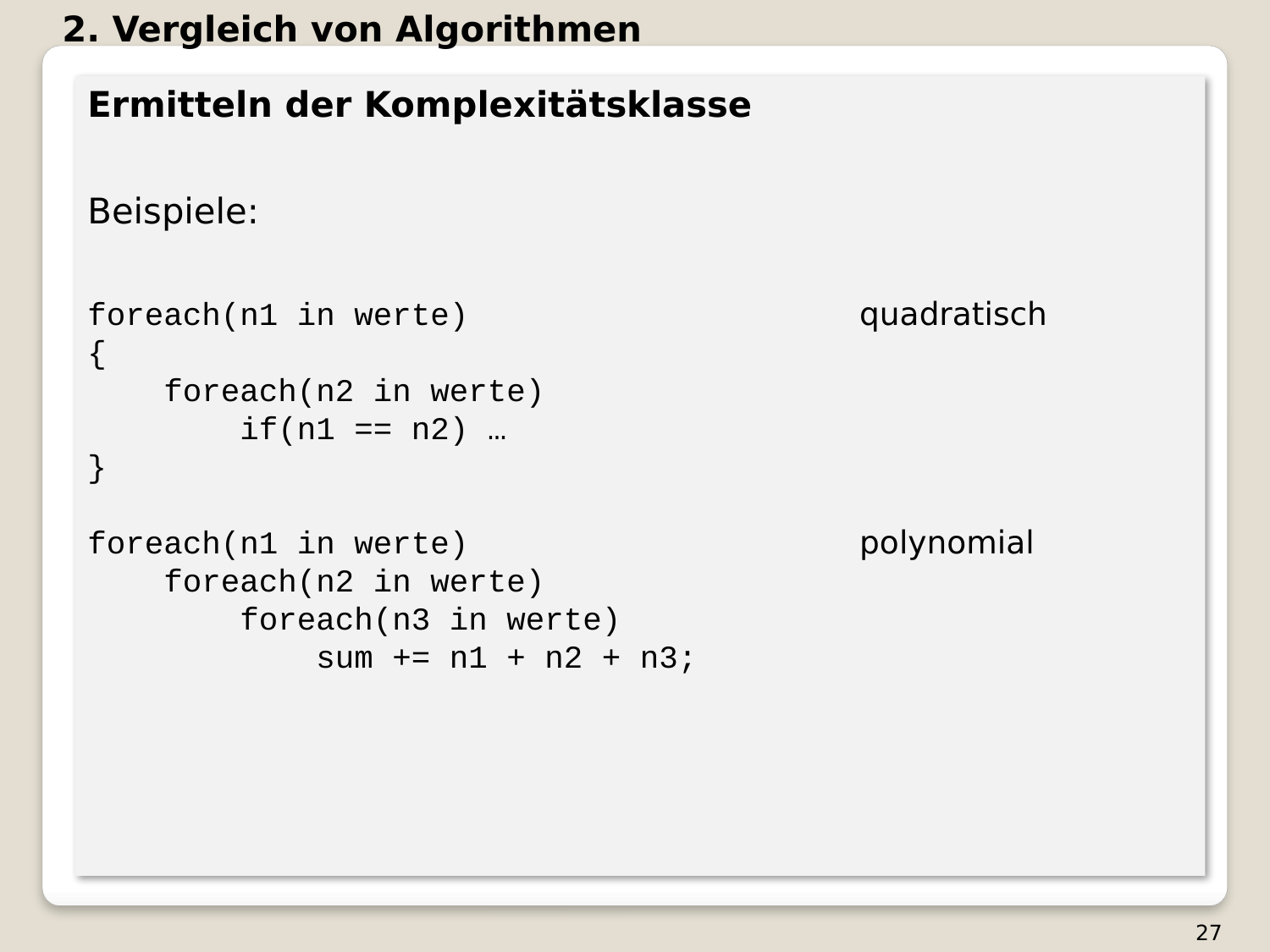

2. Vergleich von Algorithmen
Ermitteln der Komplexitätsklasse

Beispiele:

foreach(n1 in werte) 			 quadratisch
{
    foreach(n2 in werte)
        if(n1 == n2) …
}

foreach(n1 in werte) 			 polynomial
    foreach(n2 in werte)
        foreach(n3 in werte)
            sum += n1 + n2 + n3;